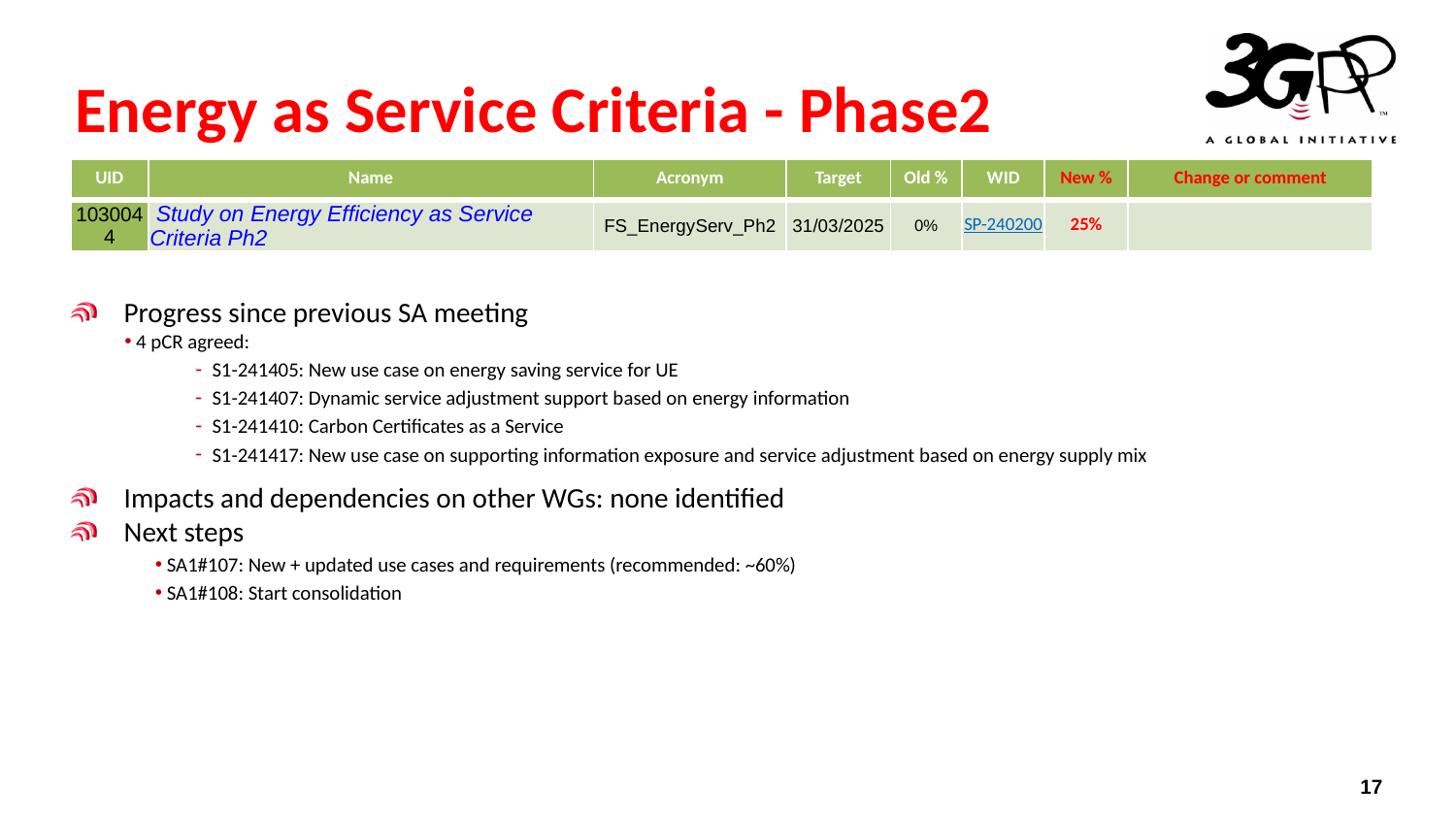

# Energy as Service Criteria - Phase2
| UID | Name | Acronym | Target | Old % | WID | New % | Change or comment |
| --- | --- | --- | --- | --- | --- | --- | --- |
| 1030044 | Study on Energy Efficiency as Service Criteria Ph2 | FS\_EnergyServ\_Ph2 | 31/03/2025 | 0% | SP-240200 | 25% |  |
Progress since previous SA meeting
 4 pCR agreed:
S1-241405: New use case on energy saving service for UE
S1-241407: Dynamic service adjustment support based on energy information
S1-241410: Carbon Certificates as a Service
S1-241417: New use case on supporting information exposure and service adjustment based on energy supply mix

Impacts and dependencies on other WGs: none identified
Next steps
 SA1#107: New + updated use cases and requirements (recommended: ~60%)
 SA1#108: Start consolidation